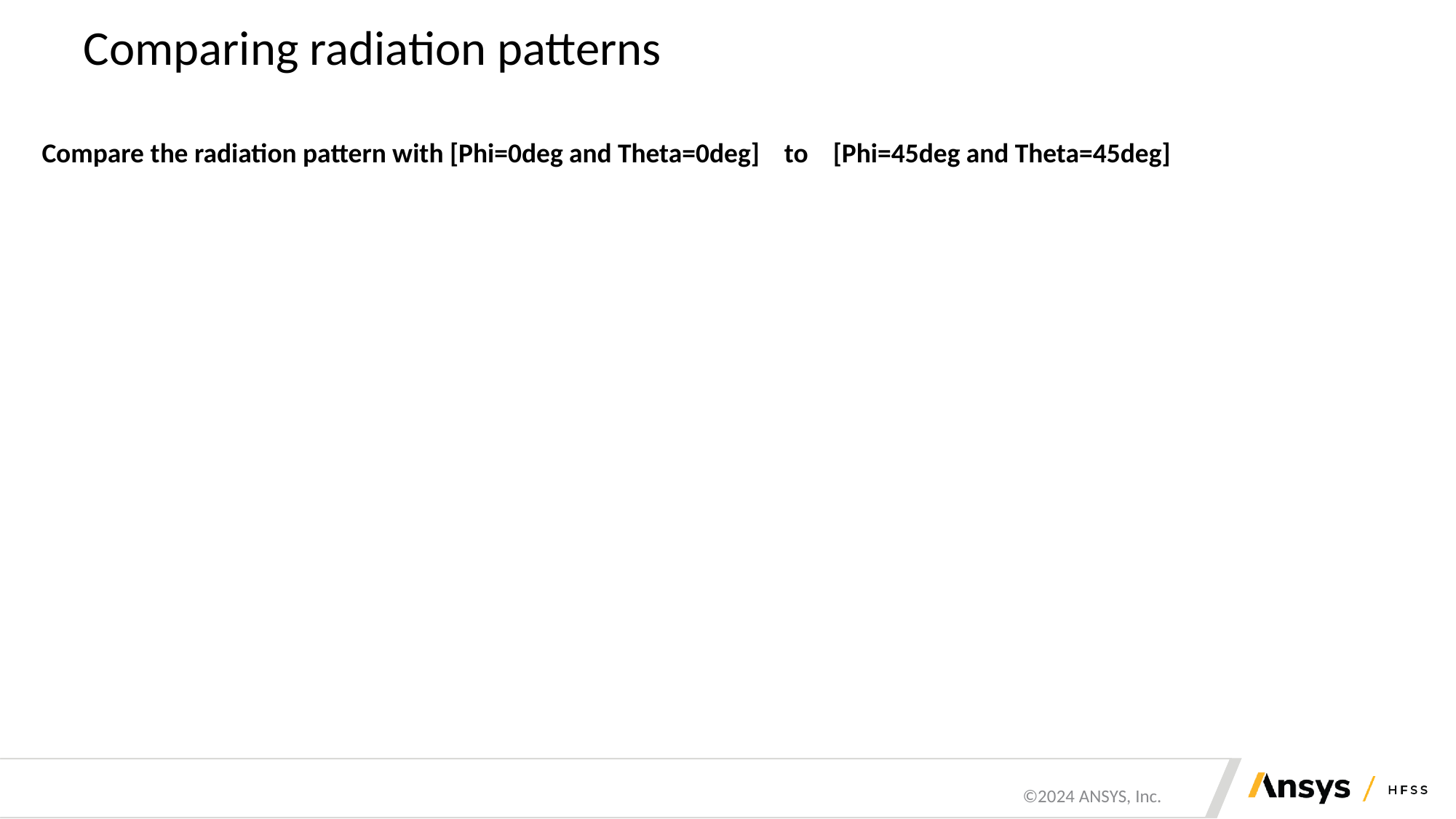

# Comparing radiation patterns
Compare the radiation pattern with [Phi=0deg and Theta=0deg]    to    [Phi=45deg and Theta=45deg]